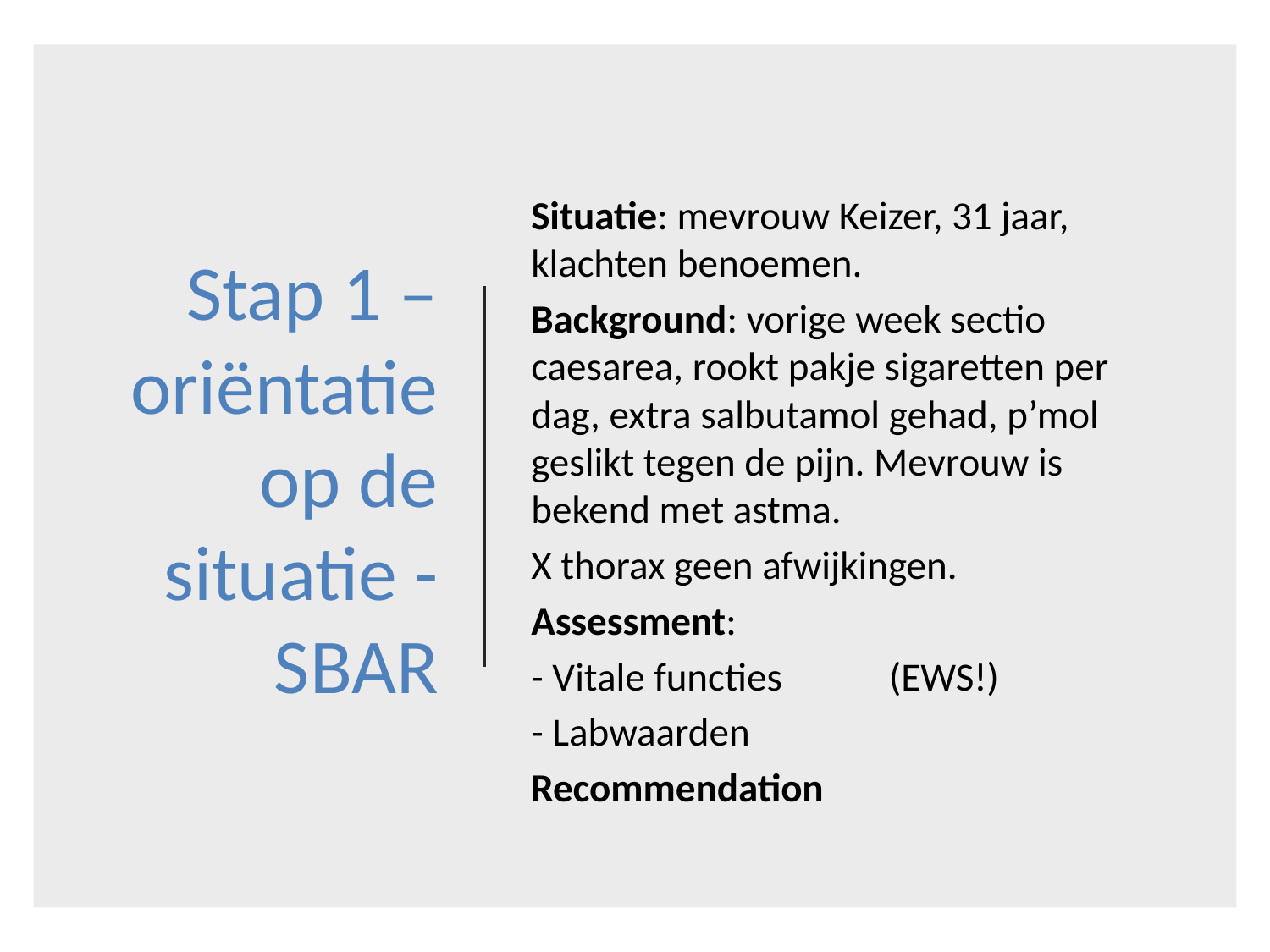

# Stap 1 – oriëntatie op de situatie - SBAR

Situatie: mevrouw Keizer, 31 jaar, klachten benoemen.
Background: vorige week sectio caesarea, rookt pakje sigaretten per dag, extra salbutamol gehad, p’mol geslikt tegen de pijn. Mevrouw is bekend met astma.
X thorax geen afwijkingen.
Assessment:
- Vitale functies	(EWS!)
- Labwaarden
Recommendation